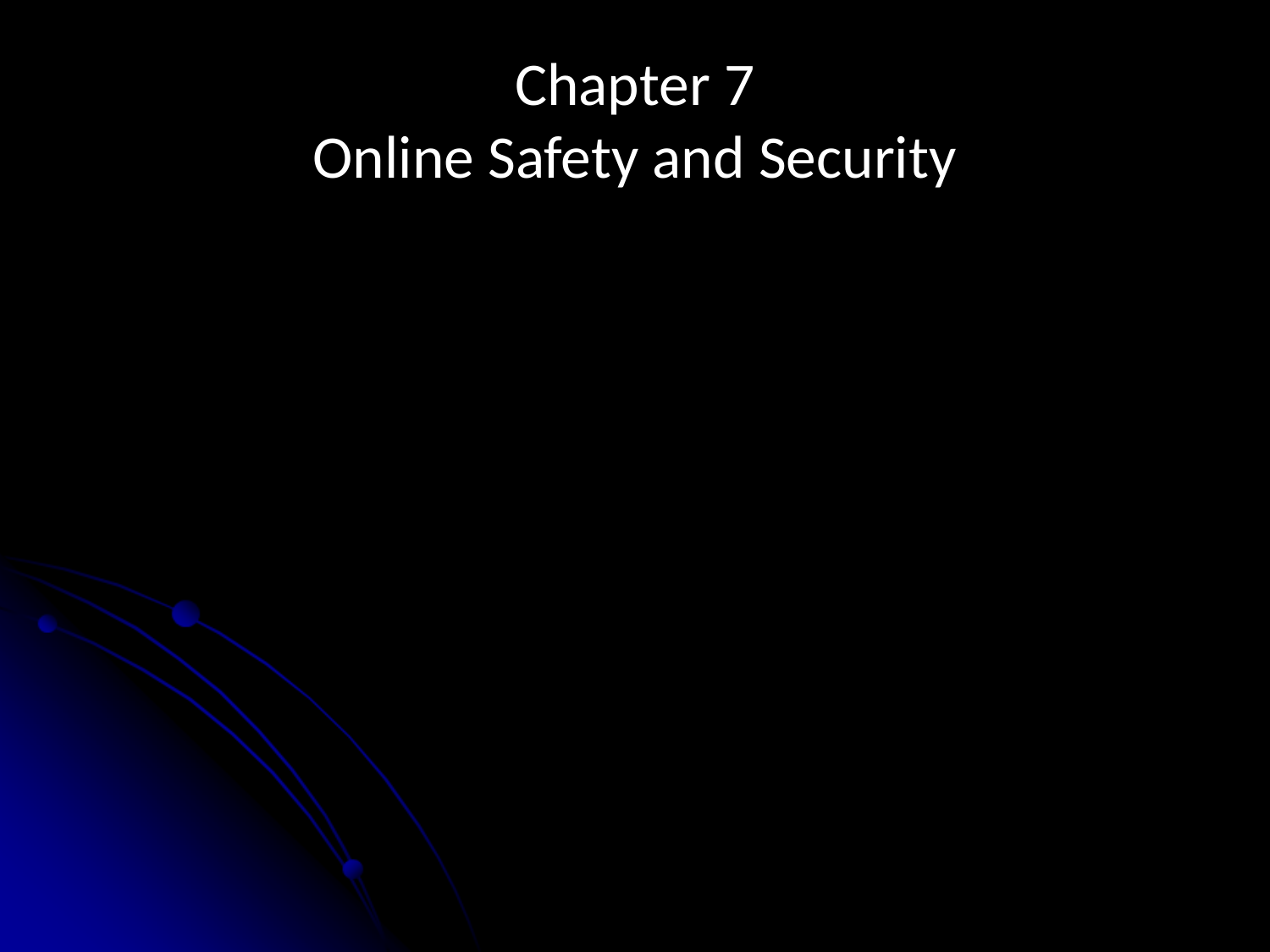

# Chapter 7 Online Safety and Security